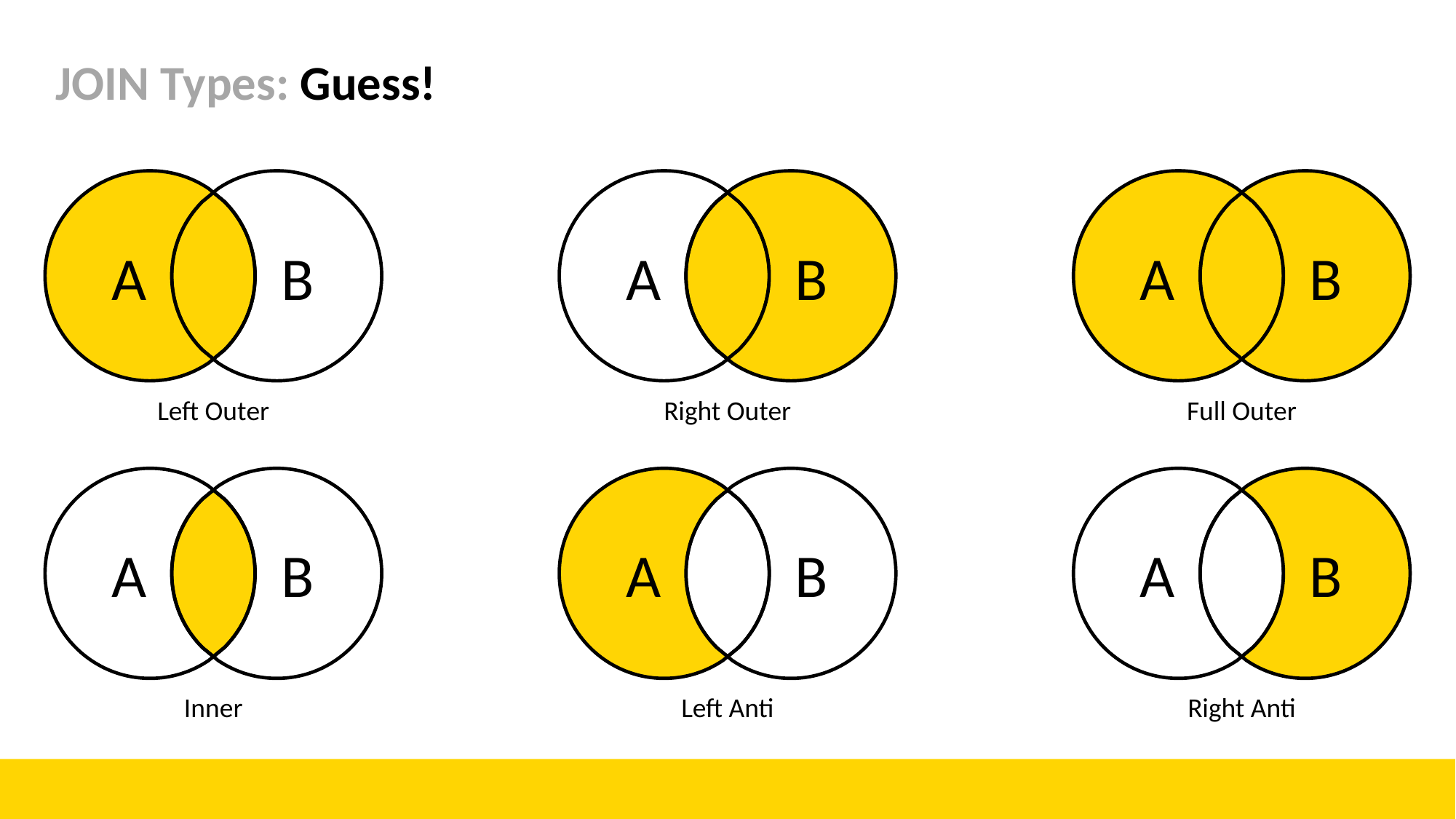

# JOIN Types: Guess!
A
B

A
B

A
B

Left Outer
Right Outer
Full Outer
A
B

A
B

A
B

Inner
Left Anti
Right Anti